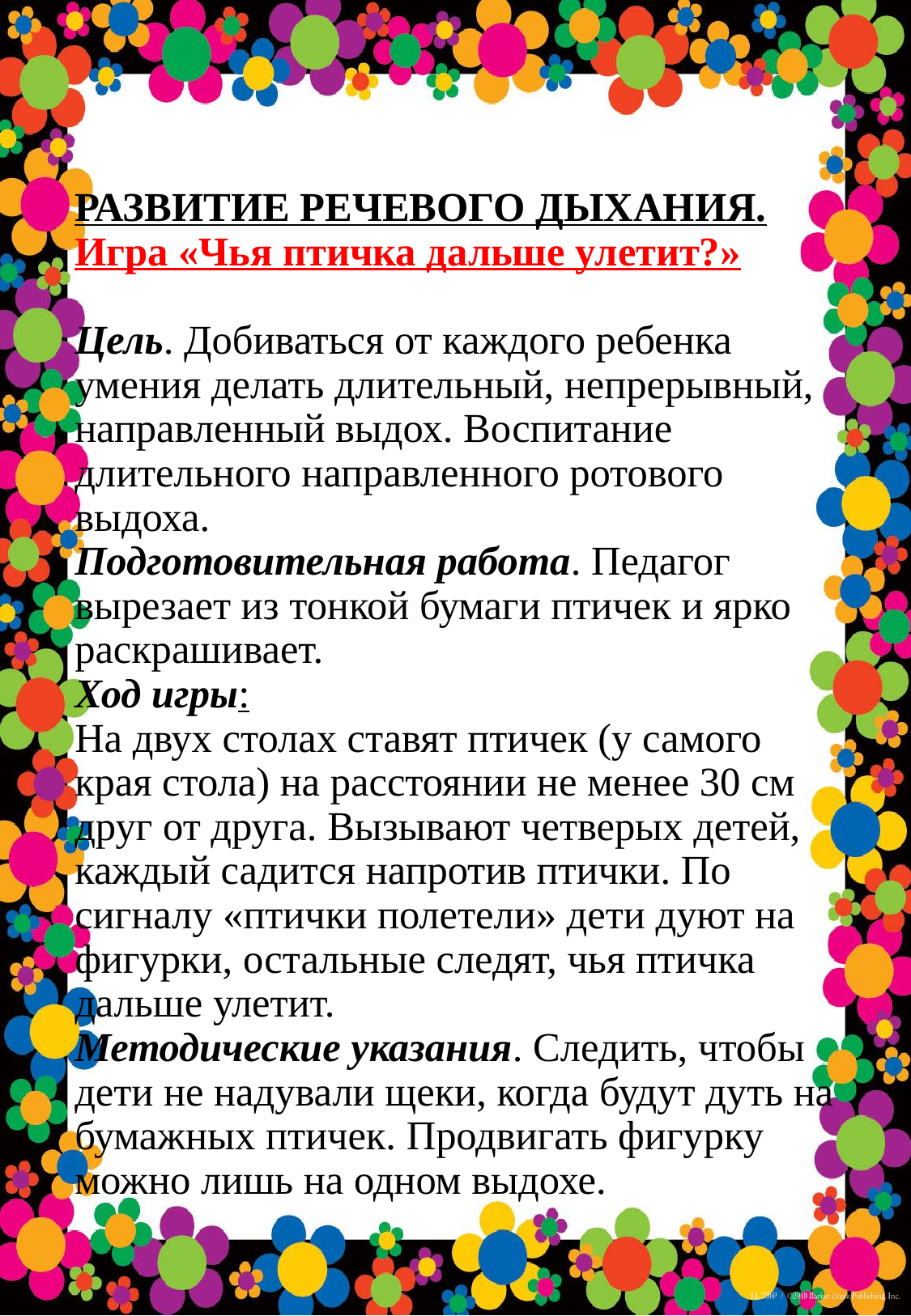

# РАЗВИТИЕ РЕЧЕВОГО ДЫХАНИЯ. Игра «Чья птичка дальше улетит?» Цель. Добиваться от каждого ребенка умения делать длительный, непрерывный, направленный выдох. Воспитание длительного направленного ротового выдоха. Подготовительная работа. Педагог вырезает из тонкой бумаги птичек и ярко раскрашивает. Ход игры: На двух столах ставят птичек (у самого края стола) на расстоянии не менее 30 см друг от друга. Вызывают четверых детей, каждый садится напротив птички. По сигналу «птички полетели» дети дуют на фигурки, остальные следят, чья птичка дальше улетит. Методические указания. Следить, чтобы дети не надували щеки, когда будут дуть на бумажных птичек. Продвигать фигурку можно лишь на одном выдохе.